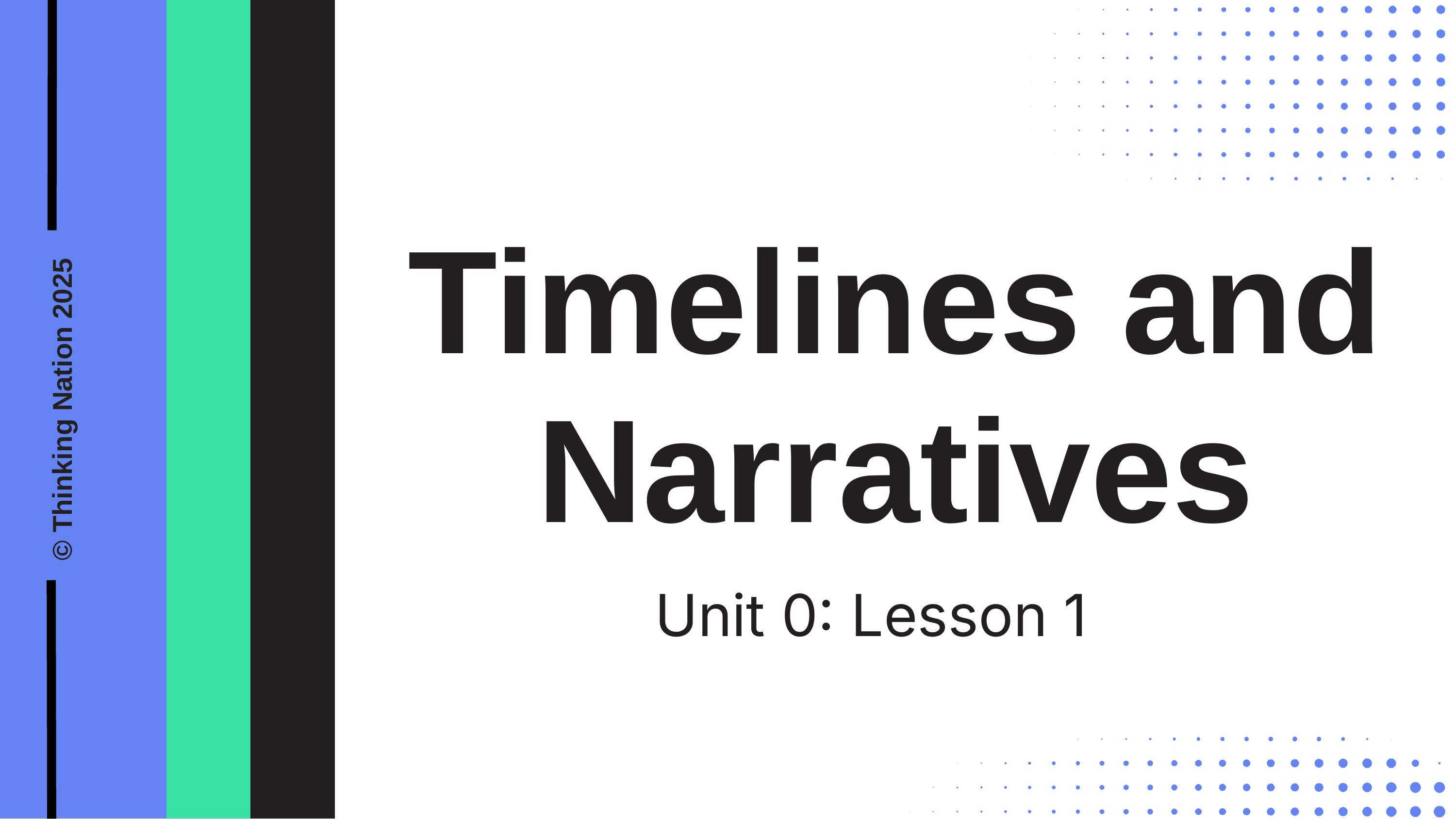

Timelines and Narratives
© Thinking Nation 2025
Unit 0: Lesson 1